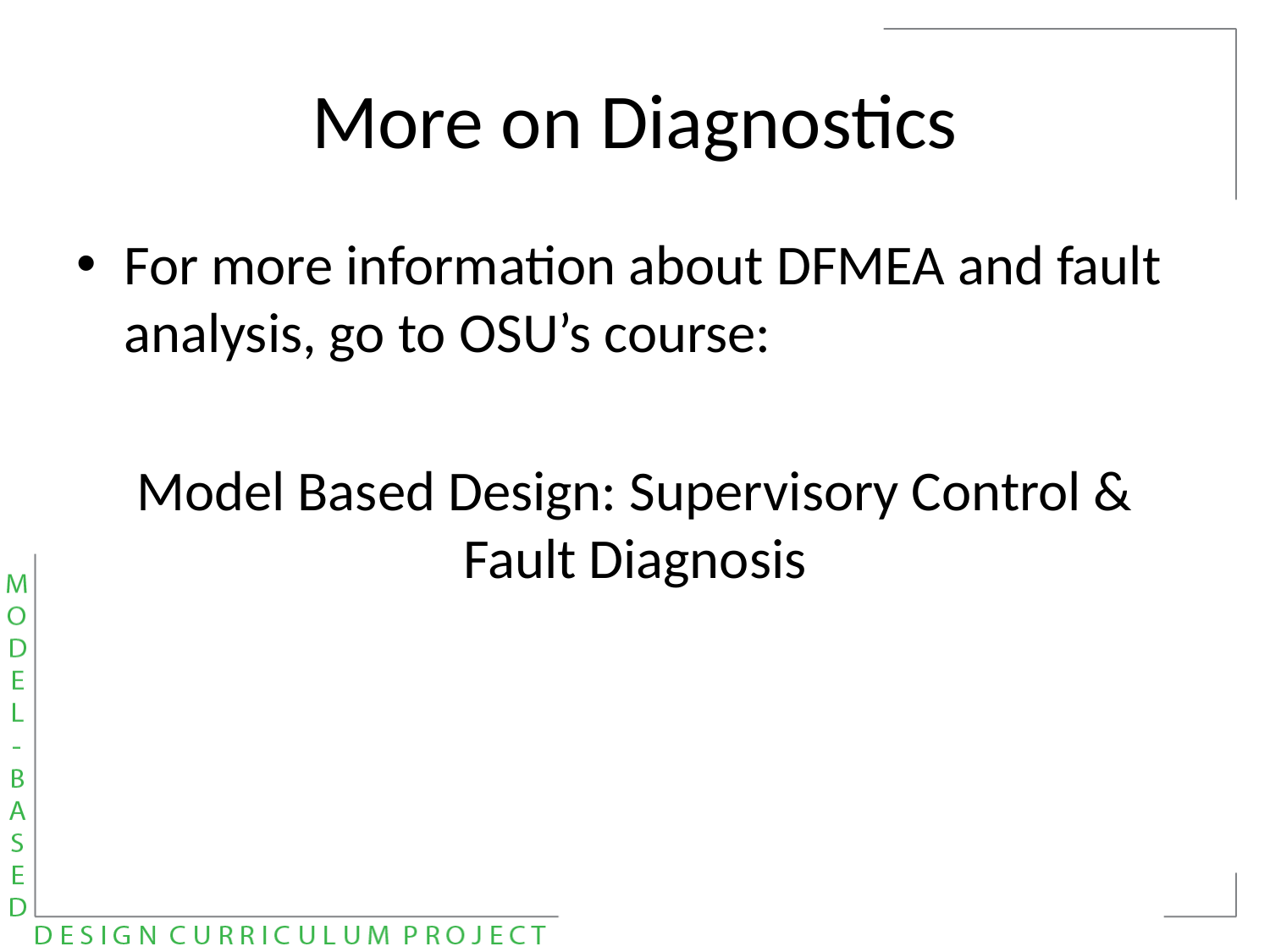

# More on Diagnostics
For more information about DFMEA and fault analysis, go to OSU’s course:

Model Based Design: Supervisory Control & Fault Diagnosis